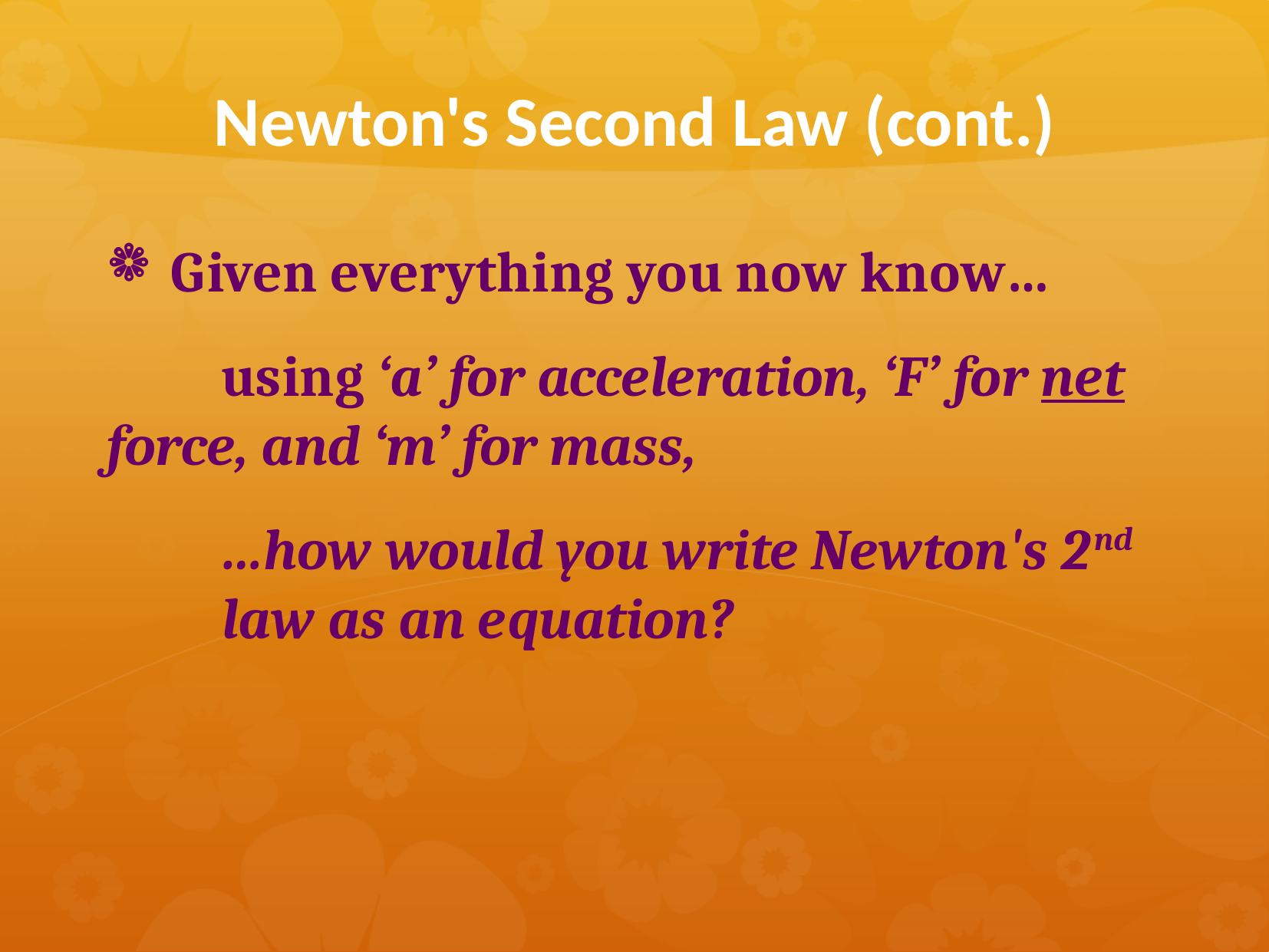

# Newton's Second Law (cont.)
Given everything you now know…
	using ‘a’ for acceleration, ‘F’ for net 	force, and ‘m’ for mass,
	…how would you write Newton's 2nd 	law as an equation?